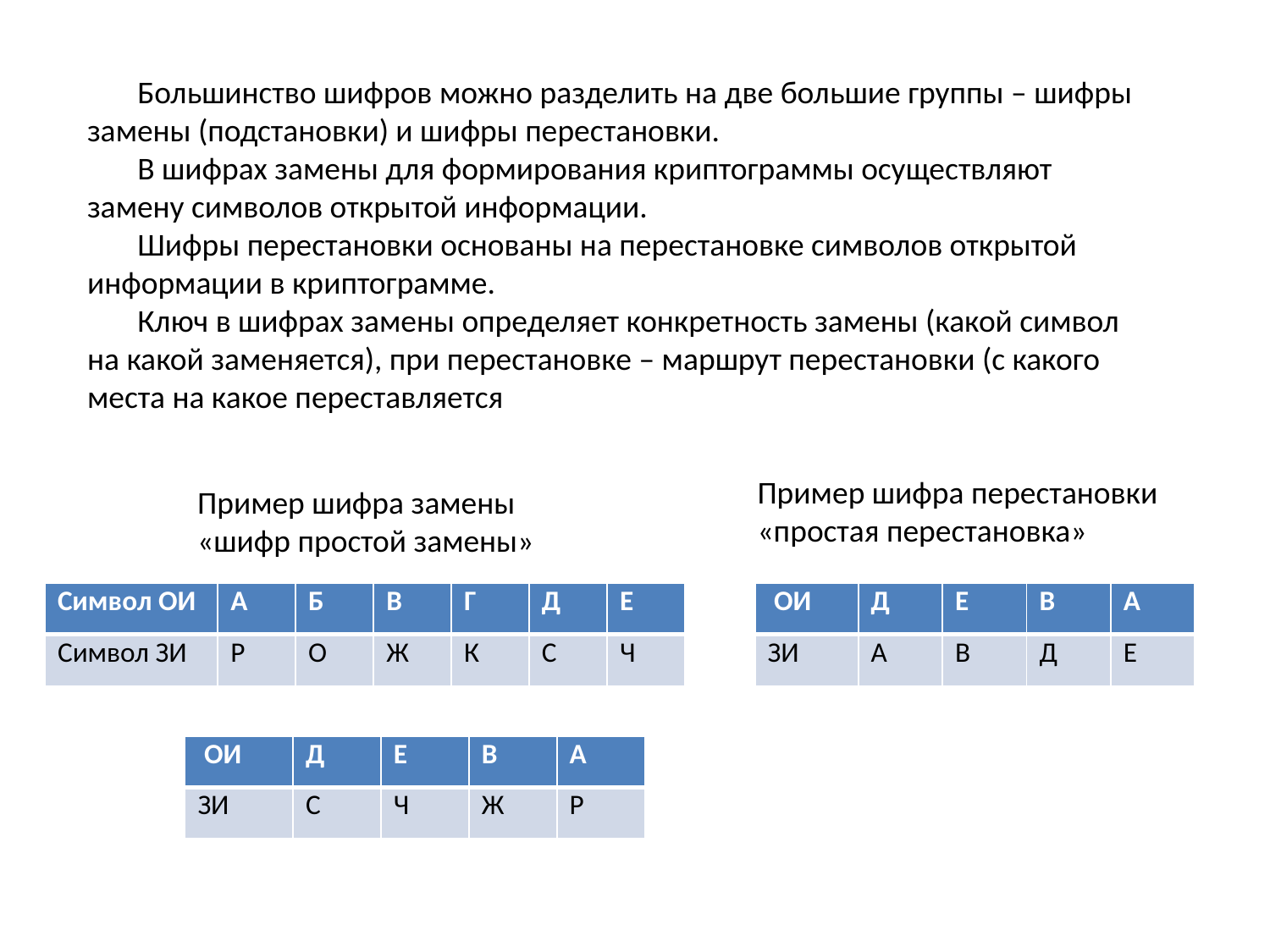

Большинство шифров можно разделить на две большие группы – шифры замены (подстановки) и шифры перестановки.
В шифрах замены для формирования криптограммы осуществляют замену символов открытой информации.
Шифры перестановки основаны на перестановке символов открытой информации в криптограмме.
Ключ в шифрах замены определяет конкретность замены (какой символ на какой заменяется), при перестановке – маршрут перестановки (с какого места на какое переставляется
Пример шифра перестановки
«простая перестановка»
Пример шифра замены
«шифр простой замены»
| Символ ОИ | А | Б | В | Г | Д | Е |
| --- | --- | --- | --- | --- | --- | --- |
| Символ ЗИ | Р | О | Ж | К | С | Ч |
| ОИ | Д | Е | В | А |
| --- | --- | --- | --- | --- |
| ЗИ | А | В | Д | Е |
| ОИ | Д | Е | В | А |
| --- | --- | --- | --- | --- |
| ЗИ | С | Ч | Ж | Р |